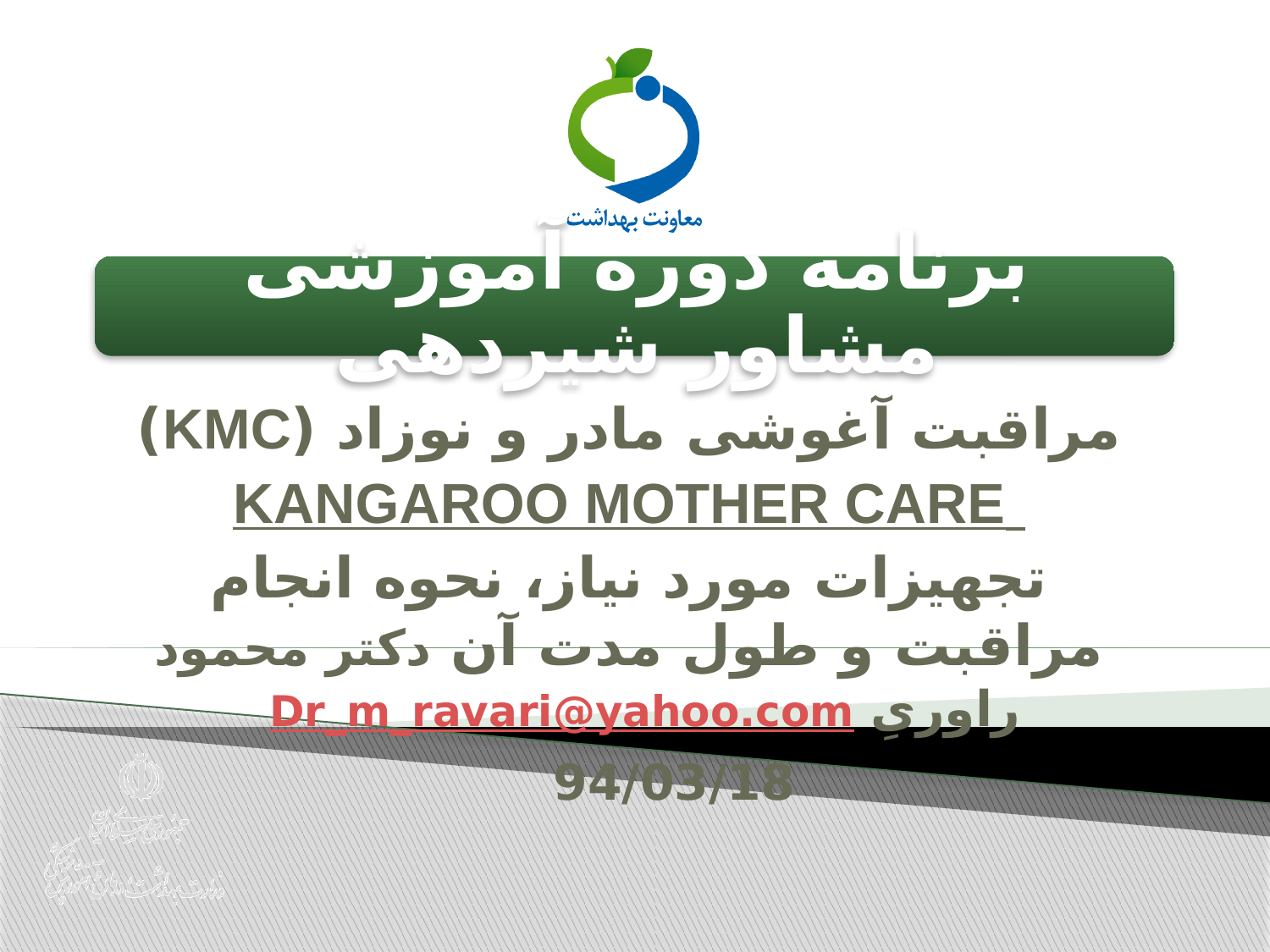

برنامه دوره آموزشی مشاور شیردهی
مراقبت آغوشی مادر و نوزاد (KMC)
 KANGAROO MOTHER CARE
تجهیزات مورد نیاز، نحوه انجام مراقبت و طول مدت آن دکتر محمود راوریِ Dr_m_ravari@yahoo.com
94/03/18